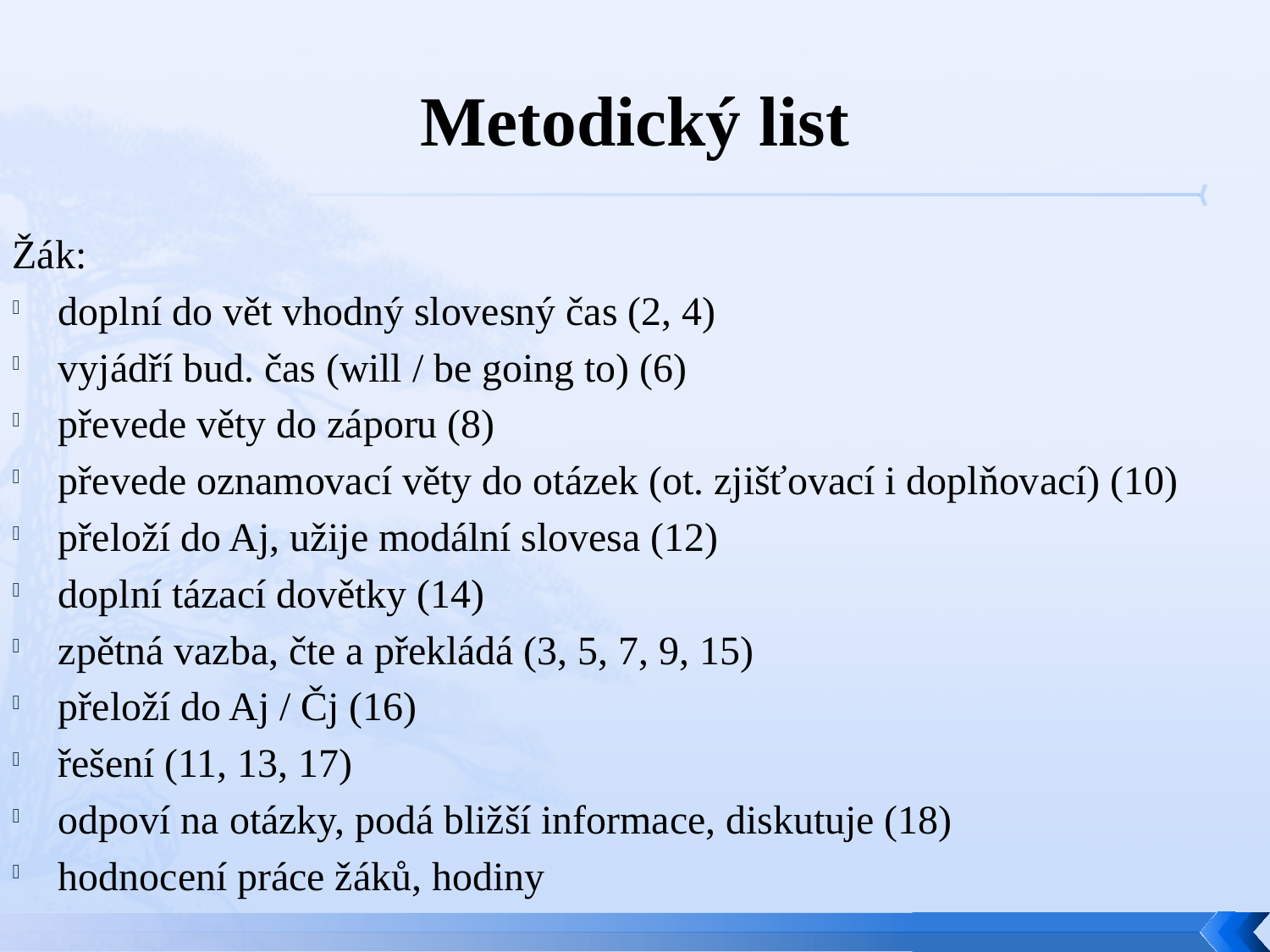

# Metodický list
Žák:
doplní do vět vhodný slovesný čas (2, 4)
vyjádří bud. čas (will / be going to) (6)
převede věty do záporu (8)
převede oznamovací věty do otázek (ot. zjišťovací i doplňovací) (10)
přeloží do Aj, užije modální slovesa (12)
doplní tázací dovětky (14)
zpětná vazba, čte a překládá (3, 5, 7, 9, 15)
přeloží do Aj / Čj (16)
řešení (11, 13, 17)
odpoví na otázky, podá bližší informace, diskutuje (18)
hodnocení práce žáků, hodiny